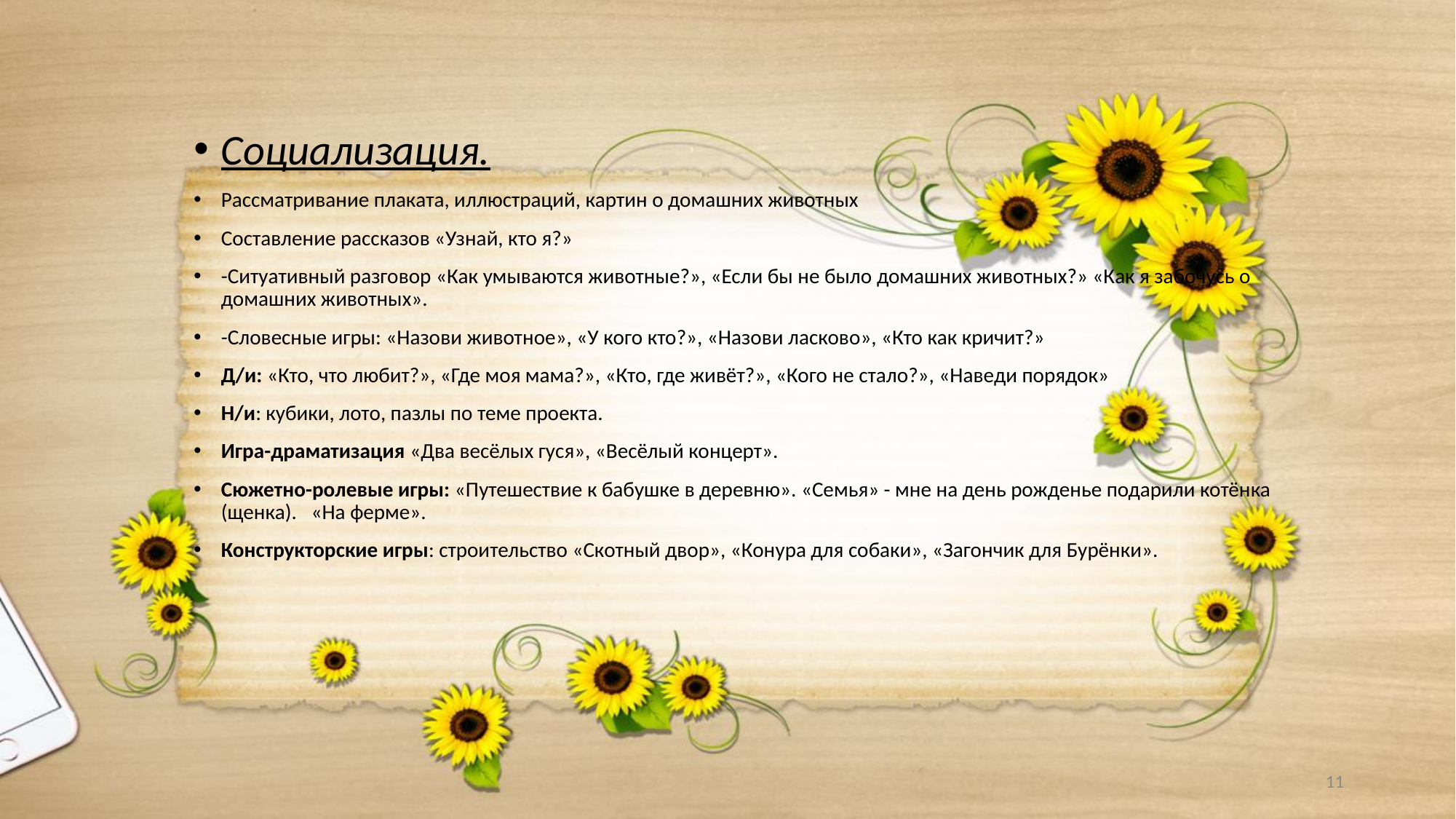

Социализация.
Рассматривание плаката, иллюстраций, картин о домашних животных
Составление рассказов «Узнай, кто я?»
-Ситуативный разговор «Как умываются животные?», «Если бы не было домашних животных?» «Как я забочусь о домашних животных».
-Словесные игры: «Назови животное», «У кого кто?», «Назови ласково», «Кто как кричит?»
Д/и: «Кто, что любит?», «Где моя мама?», «Кто, где живёт?», «Кого не стало?», «Наведи порядок»
Н/и: кубики, лото, пазлы по теме проекта.
Игра-драматизация «Два весёлых гуся», «Весёлый концерт».
Сюжетно-ролевые игры: «Путешествие к бабушке в деревню». «Семья» - мне на день рожденье подарили котёнка (щенка).   «На ферме».
Конструкторские игры: строительство «Скотный двор», «Конура для собаки», «Загончик для Бурёнки».

11